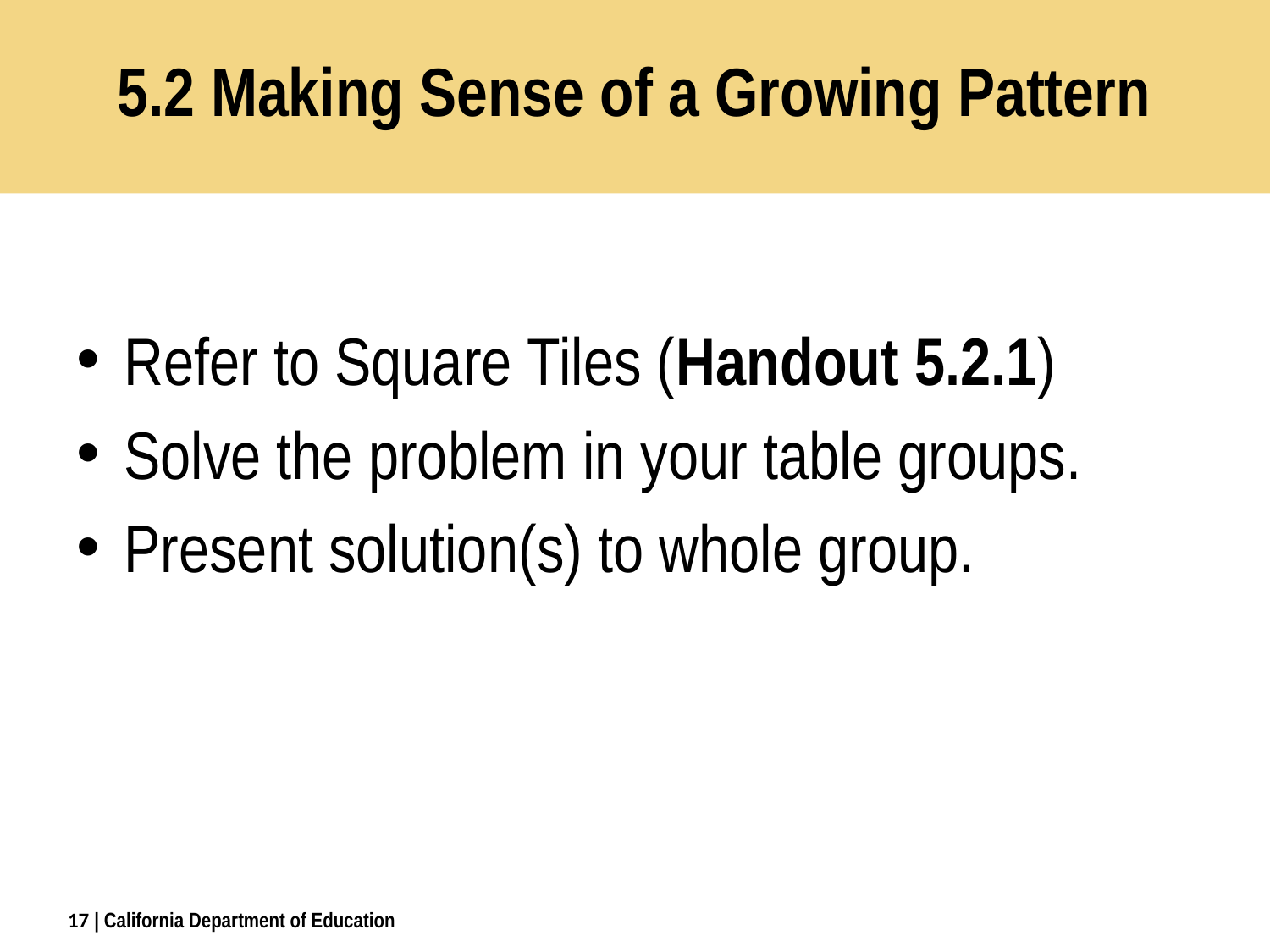

# 5.2 Making Sense of a Growing Pattern

Refer to Square Tiles (Handout 5.2.1)
Solve the problem in your table groups.
Present solution(s) to whole group.

17
| California Department of Education